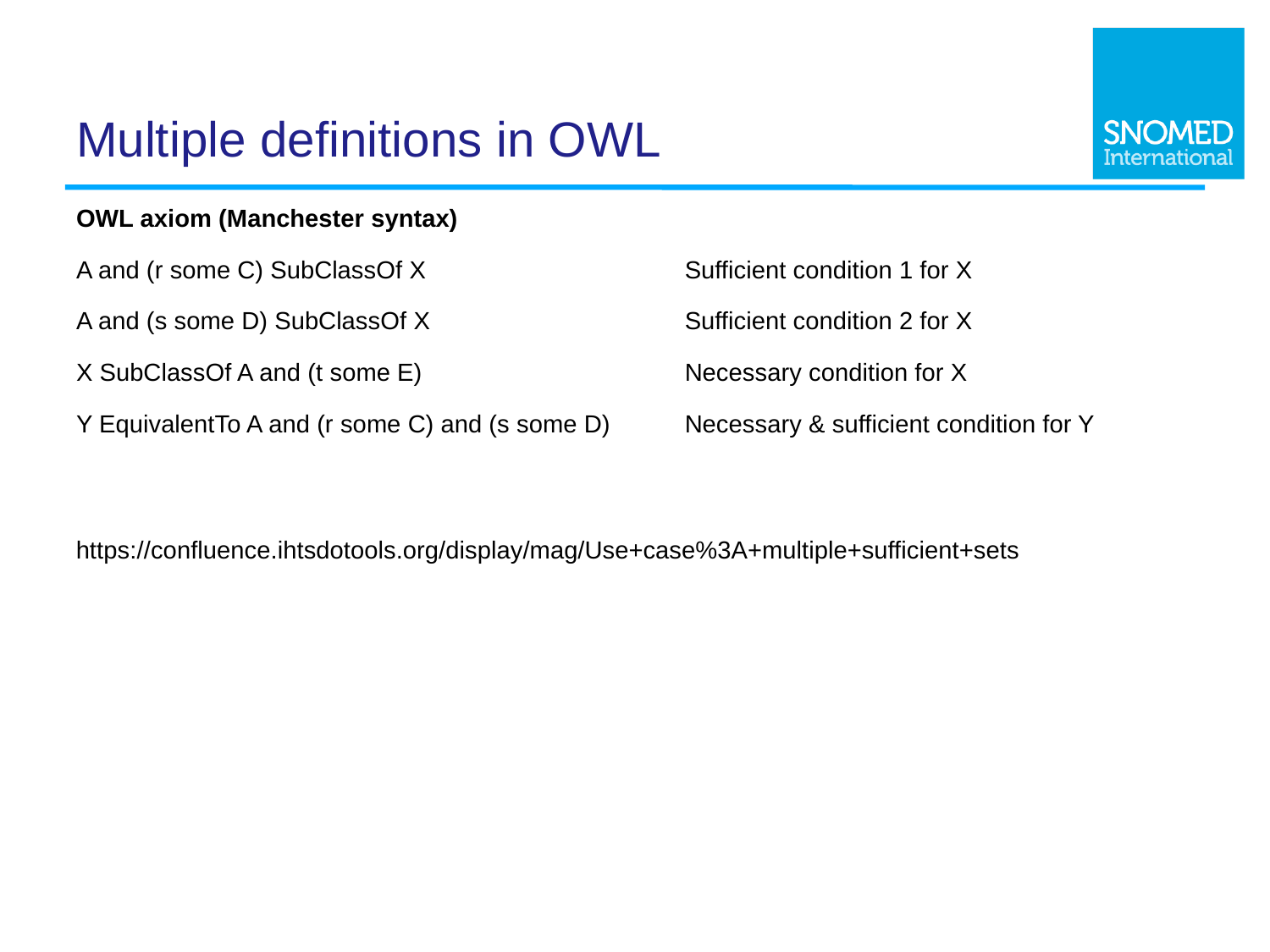

# Multiple definitions in OWL
| OWL axiom (Manchester syntax) |  |
| --- | --- |
| A and (r some C) SubClassOf X | Sufficient condition 1 for X |
| A and (s some D) SubClassOf X | Sufficient condition 2 for X |
| X SubClassOf A and (t some E) | Necessary condition for X |
| Y EquivalentTo A and (r some C) and (s some D) | Necessary & sufficient condition for Y |
https://confluence.ihtsdotools.org/display/mag/Use+case%3A+multiple+sufficient+sets